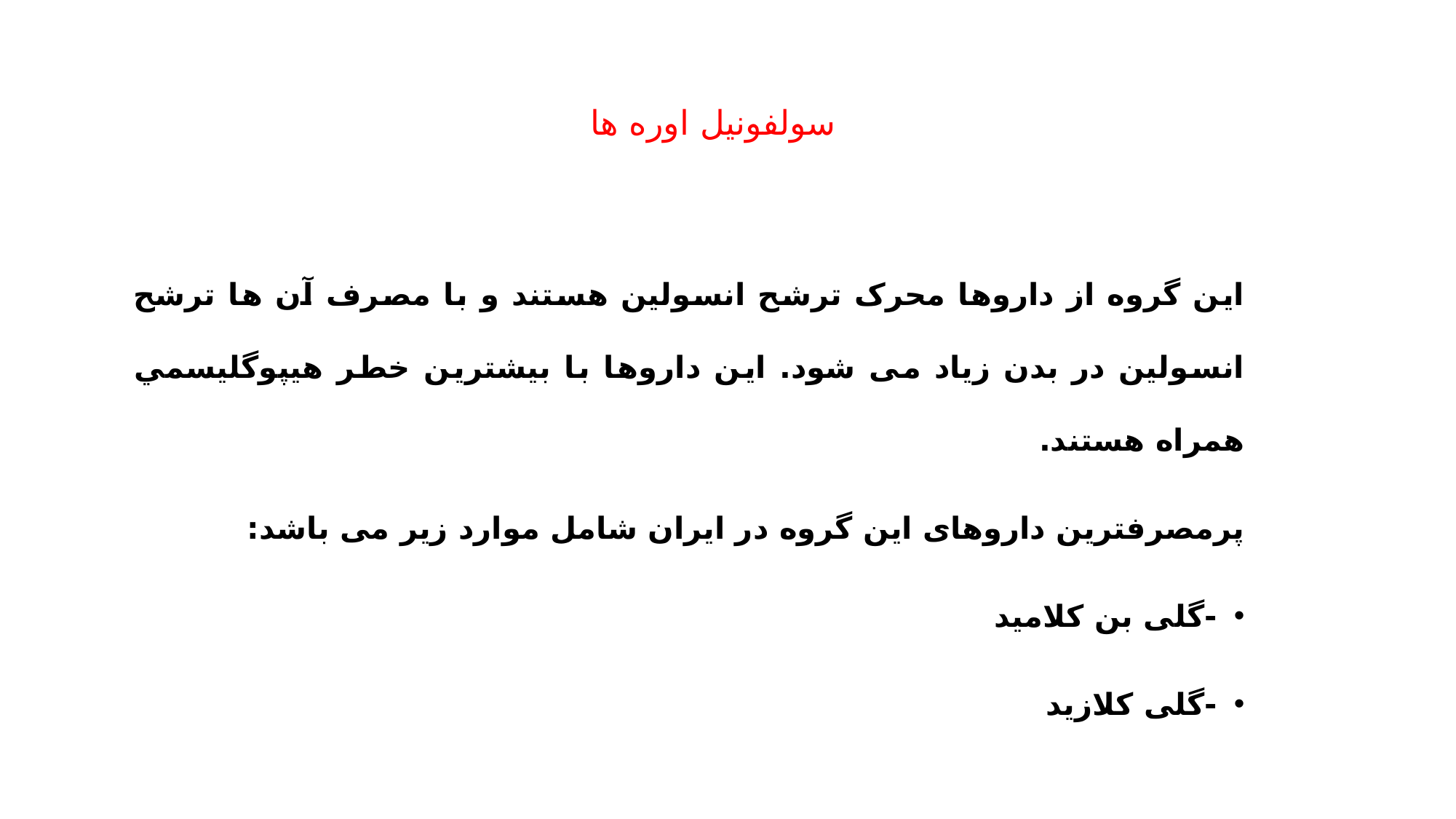

# سولفونیل اوره ها

این گروه از داروها محرک ترشح انسولین هستند و با مصرف آن ها ترشح انسولین در بدن زیاد می شود. اين داروها با بيشترين خطر هيپوگليسمي همراه هستند.
پرمصرفترین داروهای این گروه در ایران شامل موارد زیر می باشد:
-گلی بن کلامید
-گلی کلازید